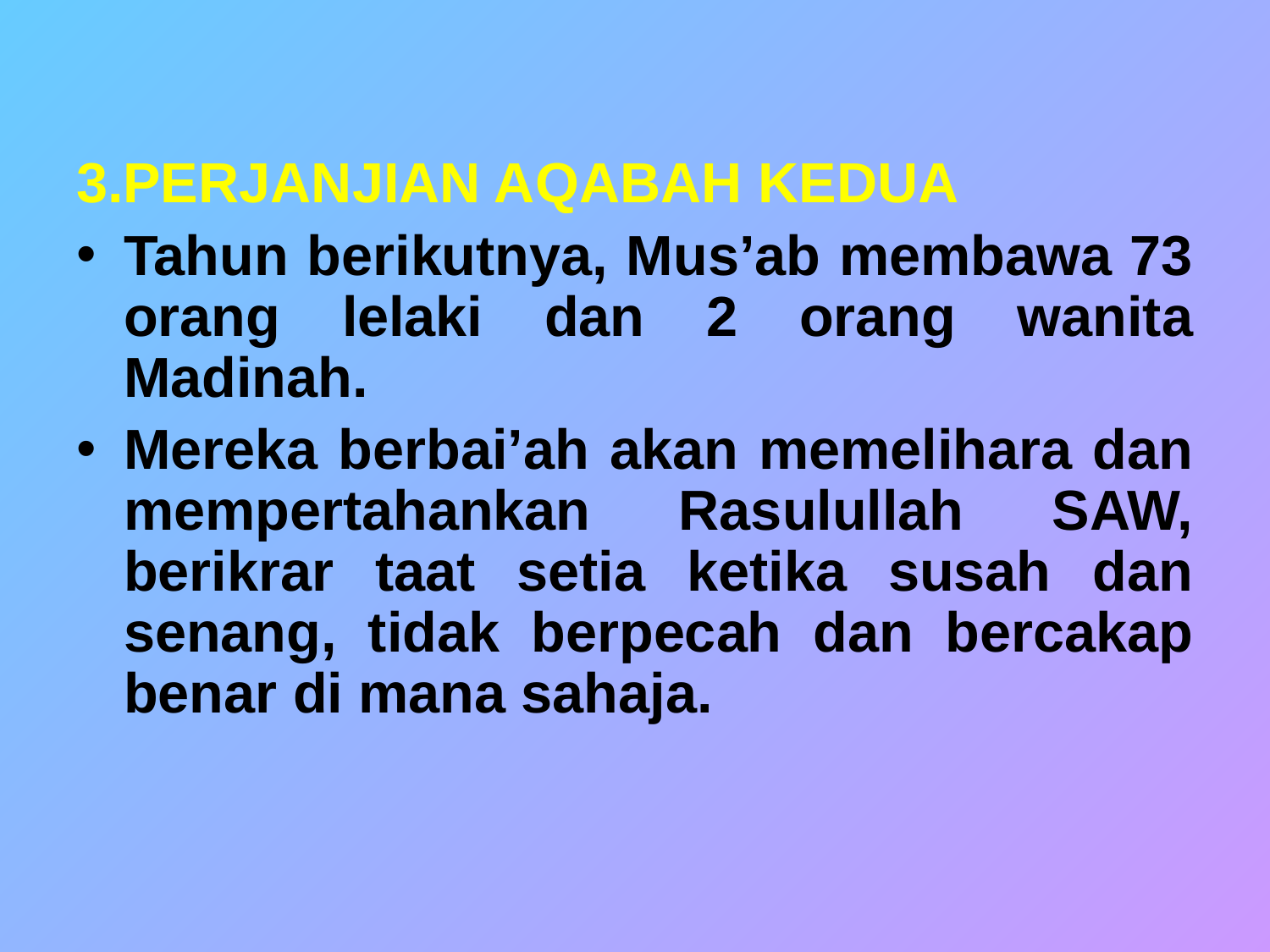

3.PERJANJIAN AQABAH KEDUA
Tahun berikutnya, Mus’ab membawa 73 orang lelaki dan 2 orang wanita Madinah.
Mereka berbai’ah akan memelihara dan mempertahankan Rasulullah SAW, berikrar taat setia ketika susah dan senang, tidak berpecah dan bercakap benar di mana sahaja.